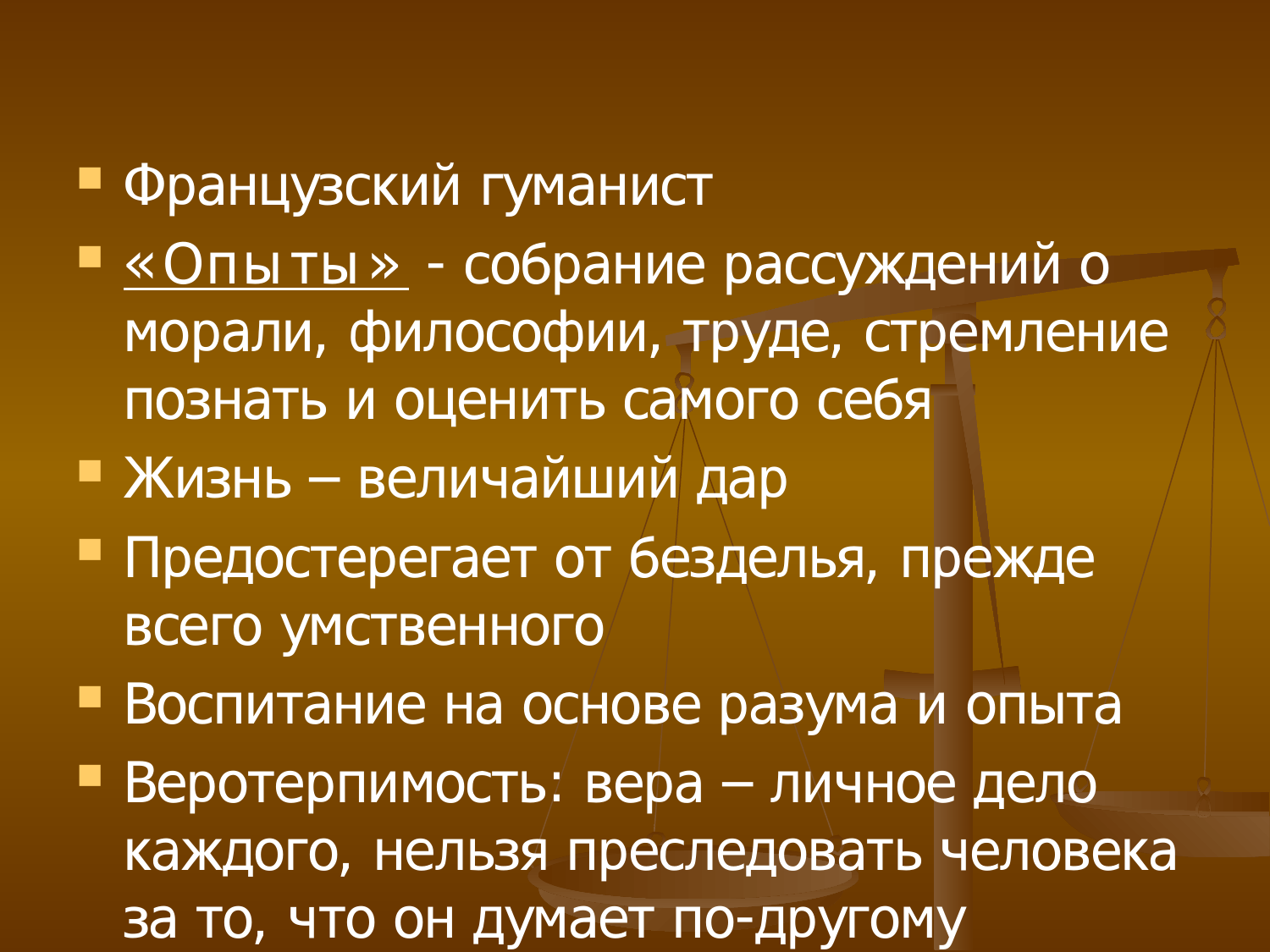

Французский гуманист
«Опыты» - собрание рассуждений о морали, философии, труде, стремление познать и оценить самого себя
Жизнь – величайший дар
Предостерегает от безделья, прежде всего умственного
Воспитание на основе разума и опыта
Веротерпимость: вера – личное дело каждого, нельзя преследовать человека за то, что он думает по-другому